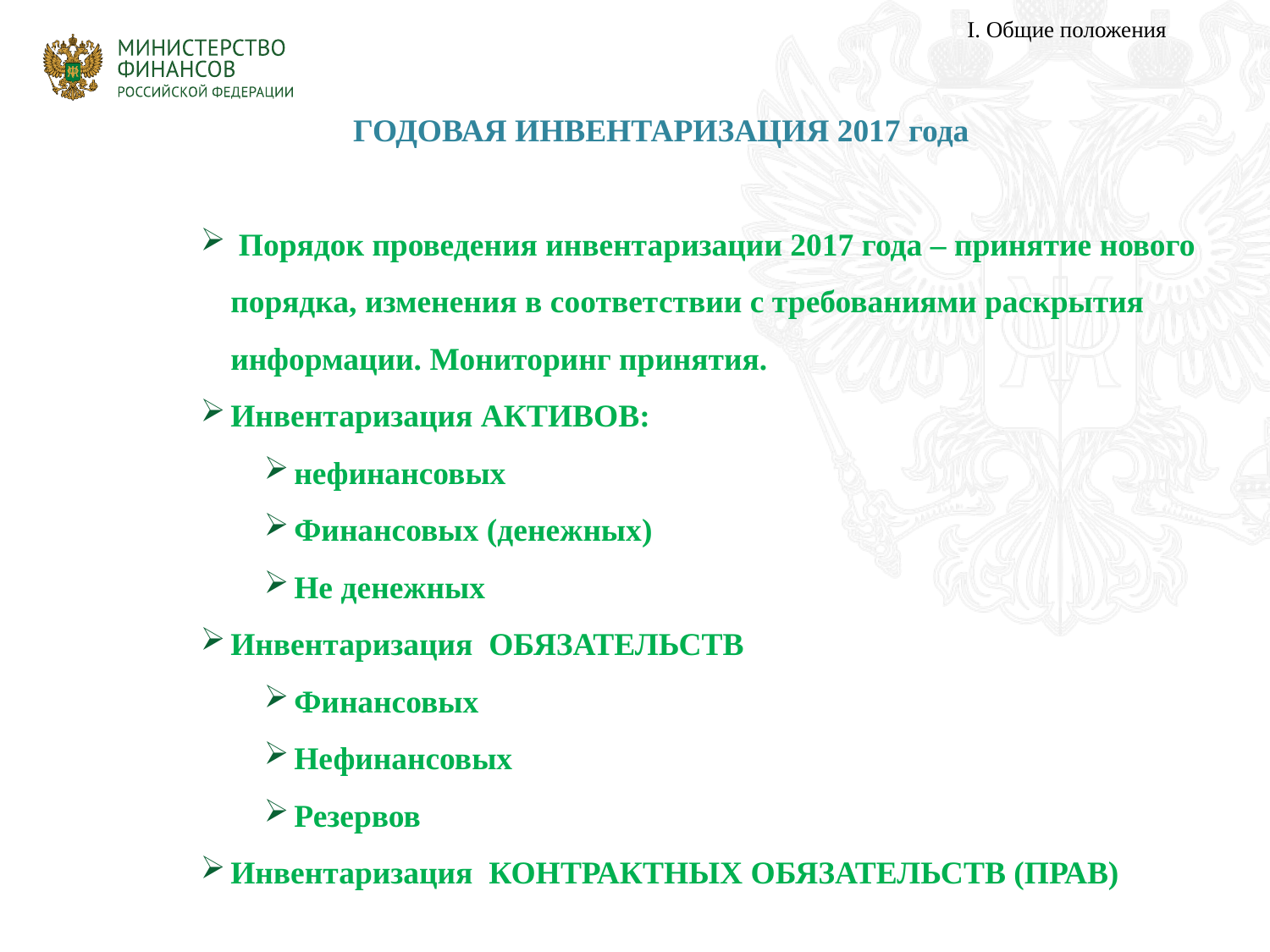

I. Общие положения
# ГОДОВАЯ ИНВЕНТАРИЗАЦИЯ 2017 года
 Порядок проведения инвентаризации 2017 года – принятие нового порядка, изменения в соответствии с требованиями раскрытия информации. Мониторинг принятия.
Инвентаризация АКТИВОВ:
нефинансовых
Финансовых (денежных)
Не денежных
Инвентаризация  ОБЯЗАТЕЛЬСТВ
Финансовых
Нефинансовых
Резервов
Инвентаризация  КОНТРАКТНЫХ ОБЯЗАТЕЛЬСТВ (ПРАВ)